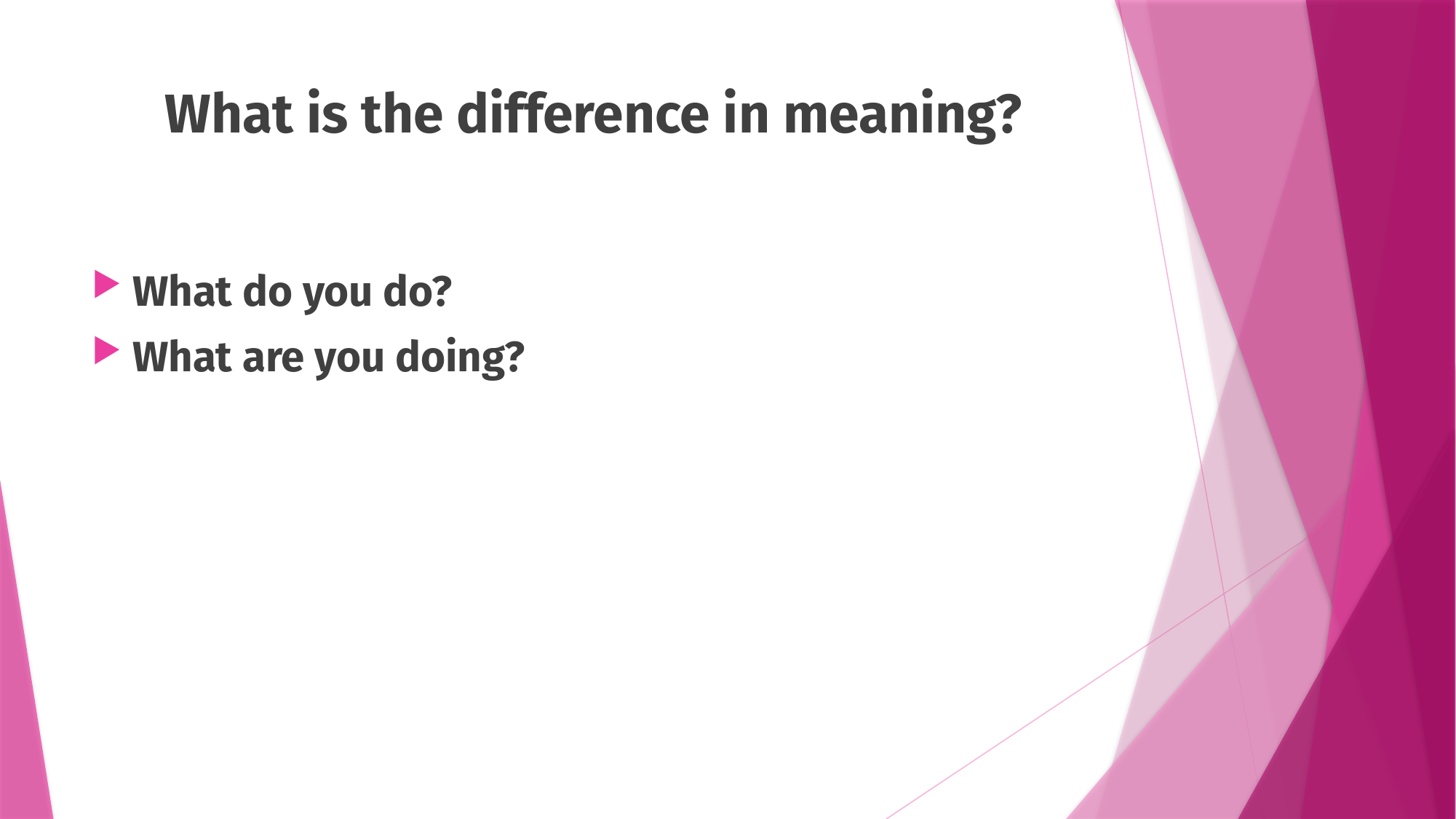

# What is the difference in meaning?
What do you do?
What are you doing?